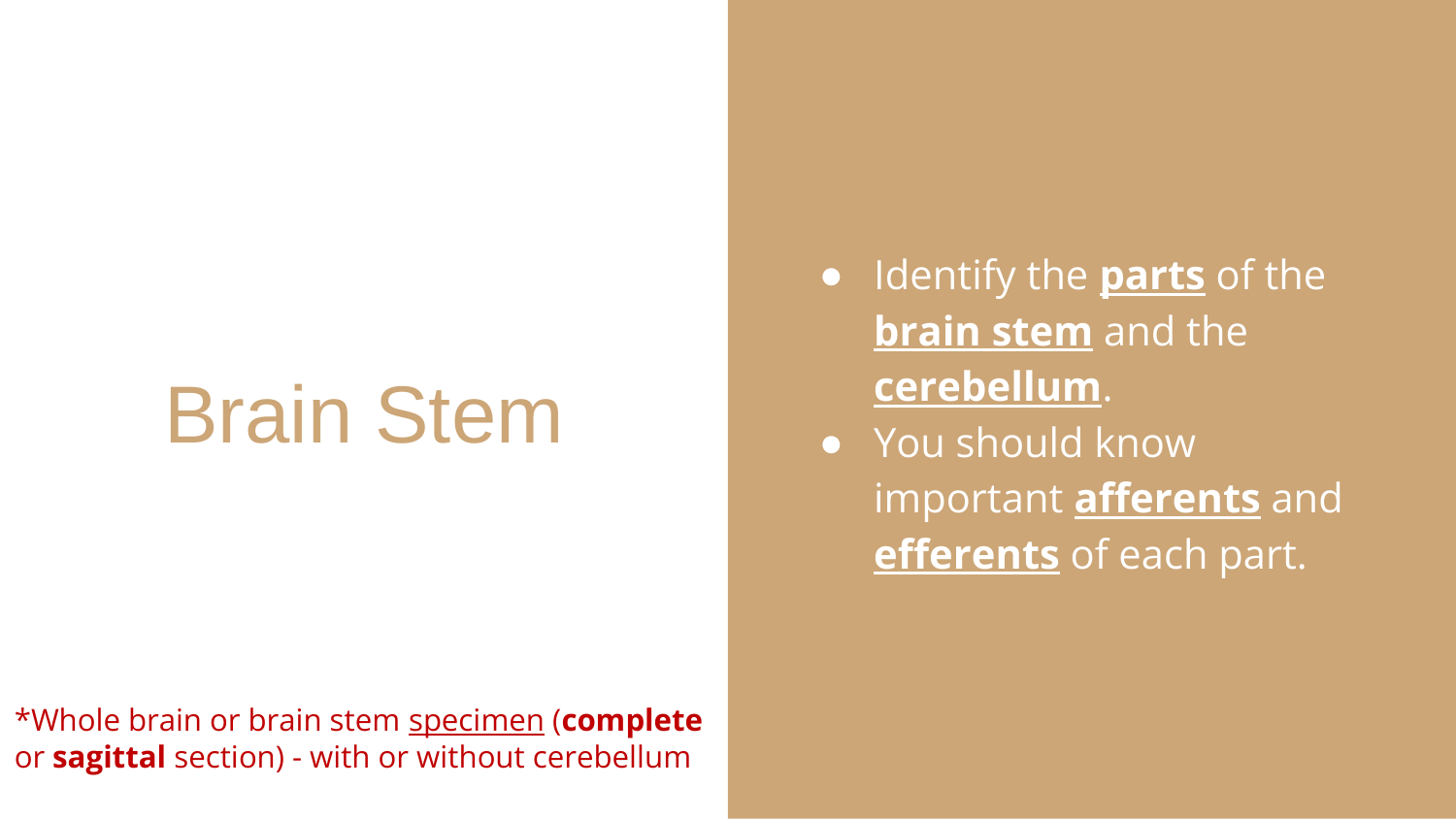

Identify the parts of the brain stem and the  cerebellum.
You should know important afferents and efferents of each part.
# Brain Stem
*Whole brain or brain stem specimen (complete or sagittal section) - with or without cerebellum